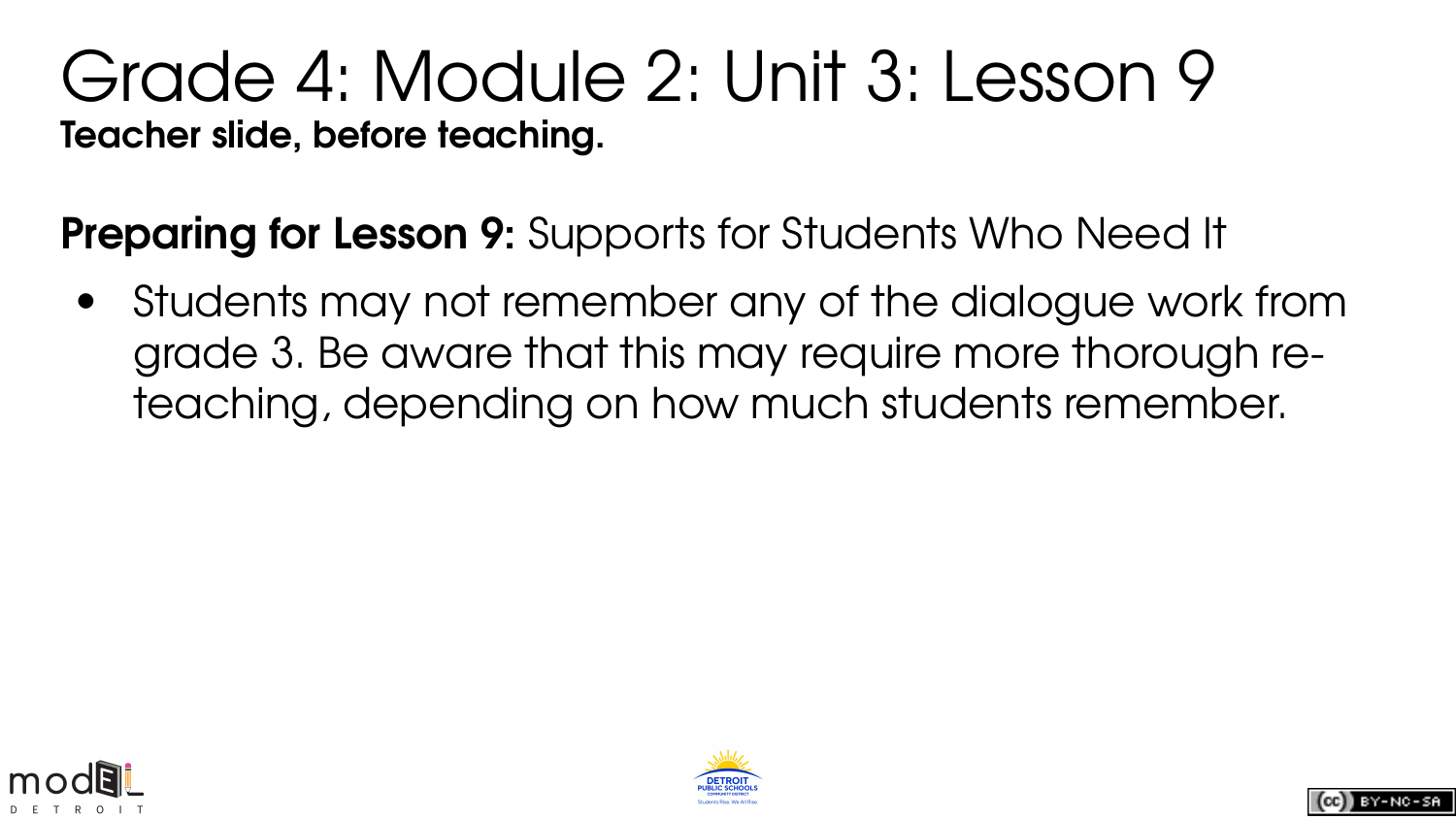

# Grade 4: Module 2: Unit 3: Lesson 9
Teacher slide, before teaching.
Preparing for Lesson 9: Supports for Students Who Need It
Students may not remember any of the dialogue work from grade 3. Be aware that this may require more thorough re-teaching, depending on how much students remember.